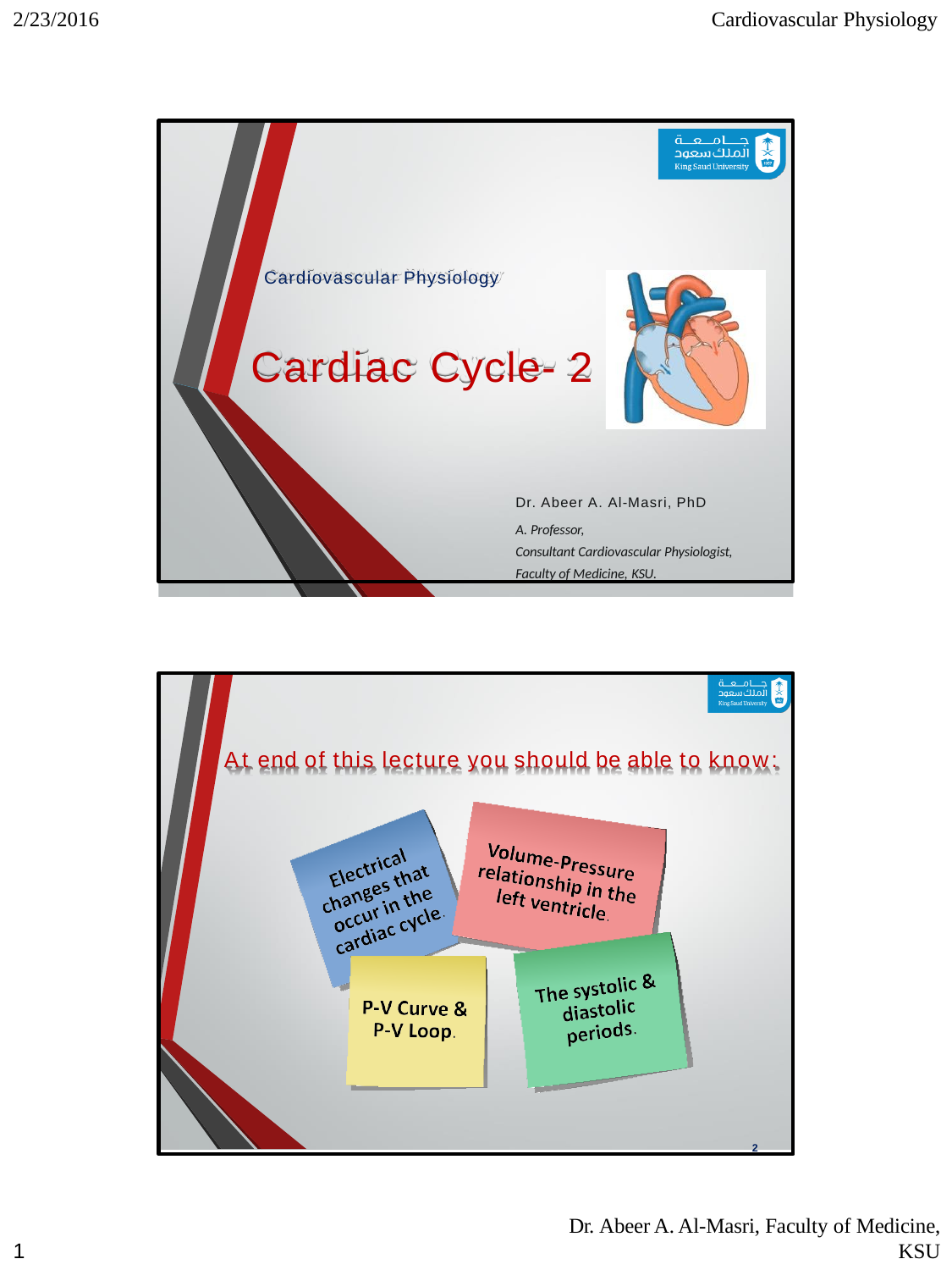

2/23/2016
Cardiovascular Physiology

Cardiovascular Physiology

Cardiac Cycle- 2

Dr. Abeer A. Al-Masri, PhD
A. Professor,
Consultant Cardiovascular Physiologist,  Faculty of Medicine, KSU.

At end of this lecture you should be able to know:

2

Dr. Abeer A. Al-Masri, Faculty of Medicine,
KSU
1